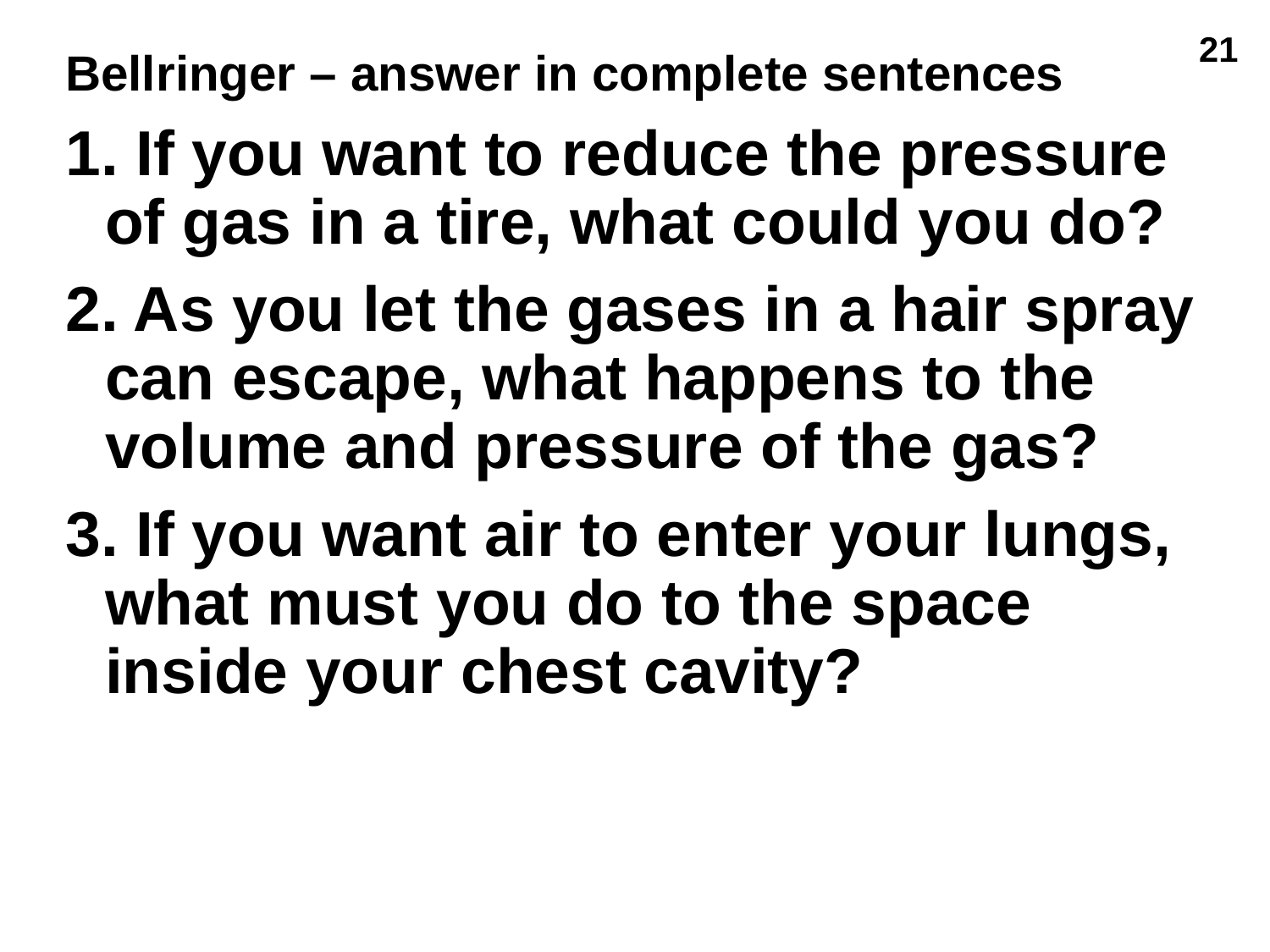

Bellringer – answer in complete sentences
1. If you want to reduce the pressure of gas in a tire, what could you do?
2. As you let the gases in a hair spray can escape, what happens to the volume and pressure of the gas?
3. If you want air to enter your lungs, what must you do to the space inside your chest cavity?